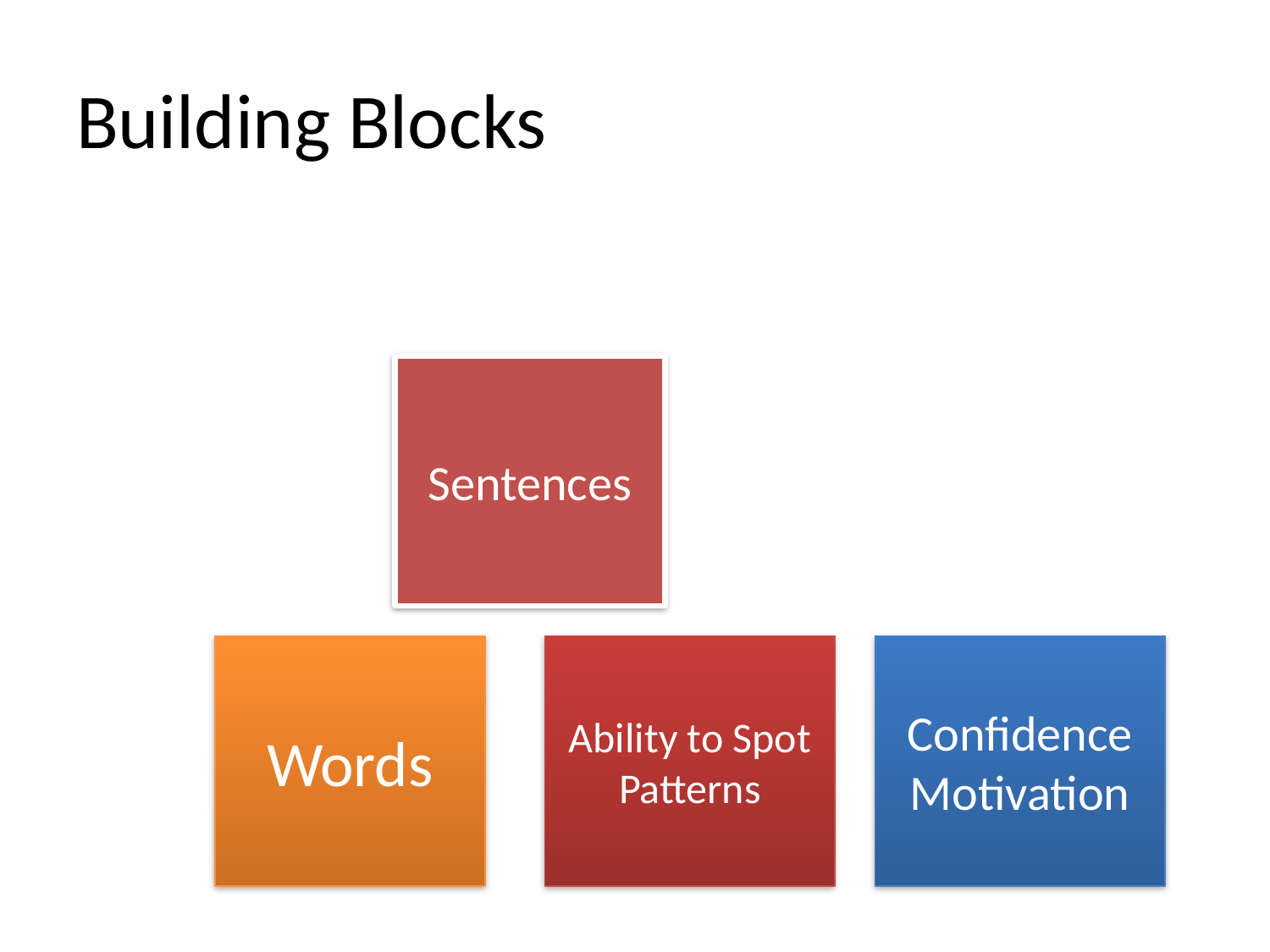

# Building Blocks
Sentences
Words
Ability to Spot Patterns
Confidence
Motivation